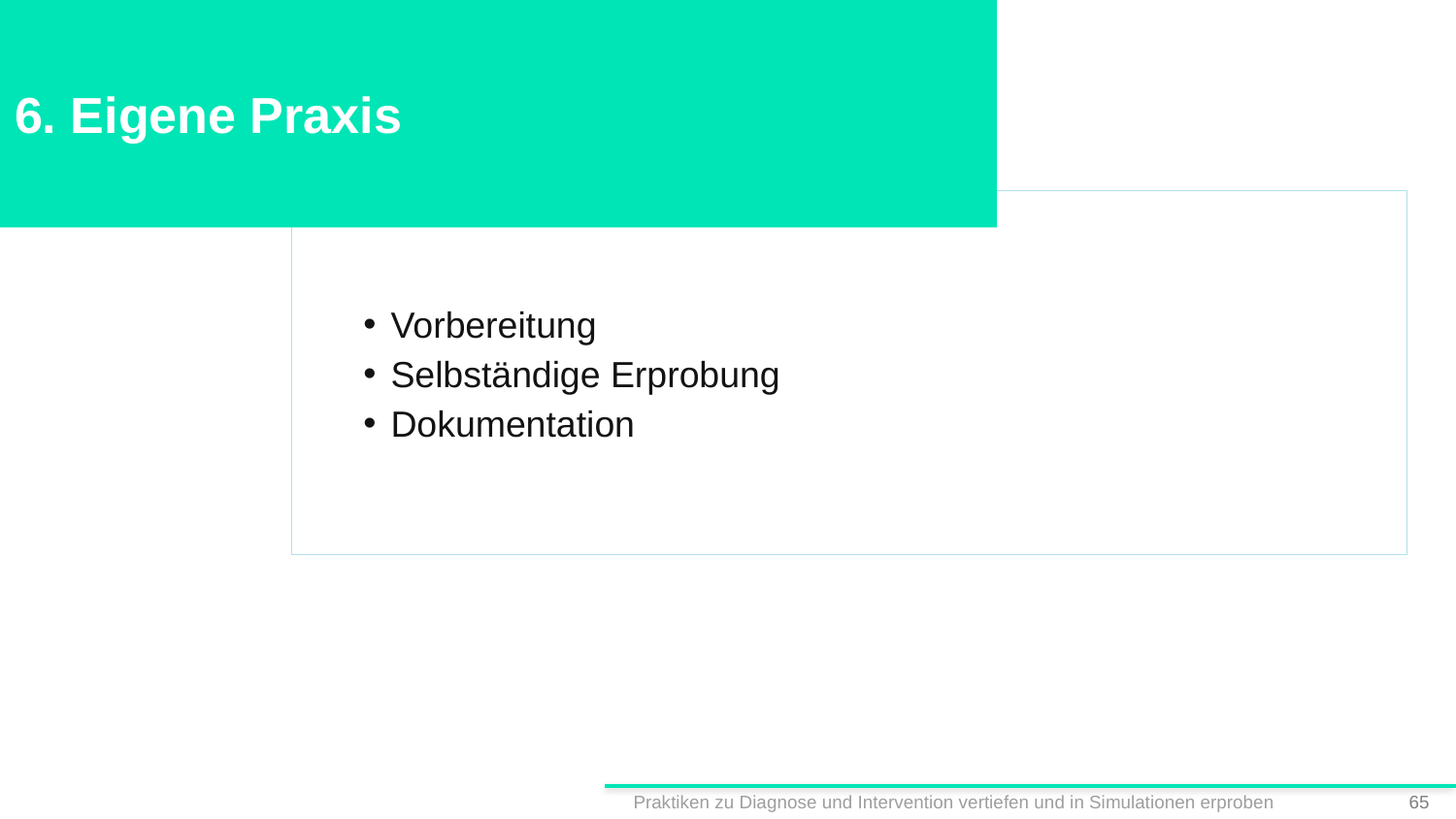

# 6. Eigene Praxis
Vorbereitung
Selbständige Erprobung
Dokumentation
Praktiken zu Diagnose und Intervention vertiefen und in Simulationen erproben
65